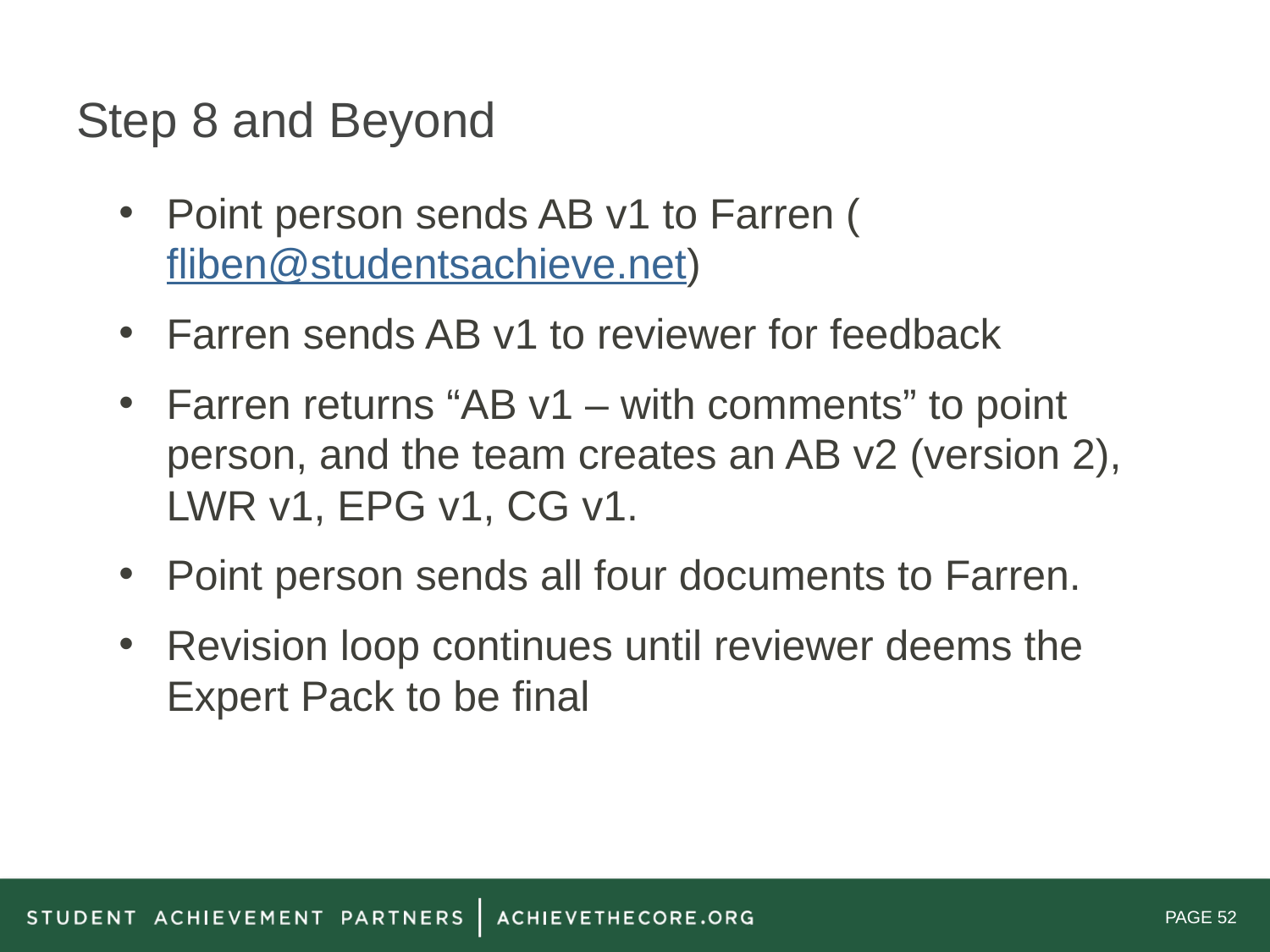

# Step 8 and Beyond
Point person sends AB v1 to Farren (fliben@studentsachieve.net)
Farren sends AB v1 to reviewer for feedback
Farren returns “AB v1 – with comments” to point person, and the team creates an AB v2 (version 2), LWR v1, EPG v1, CG v1.
Point person sends all four documents to Farren.
Revision loop continues until reviewer deems the Expert Pack to be final